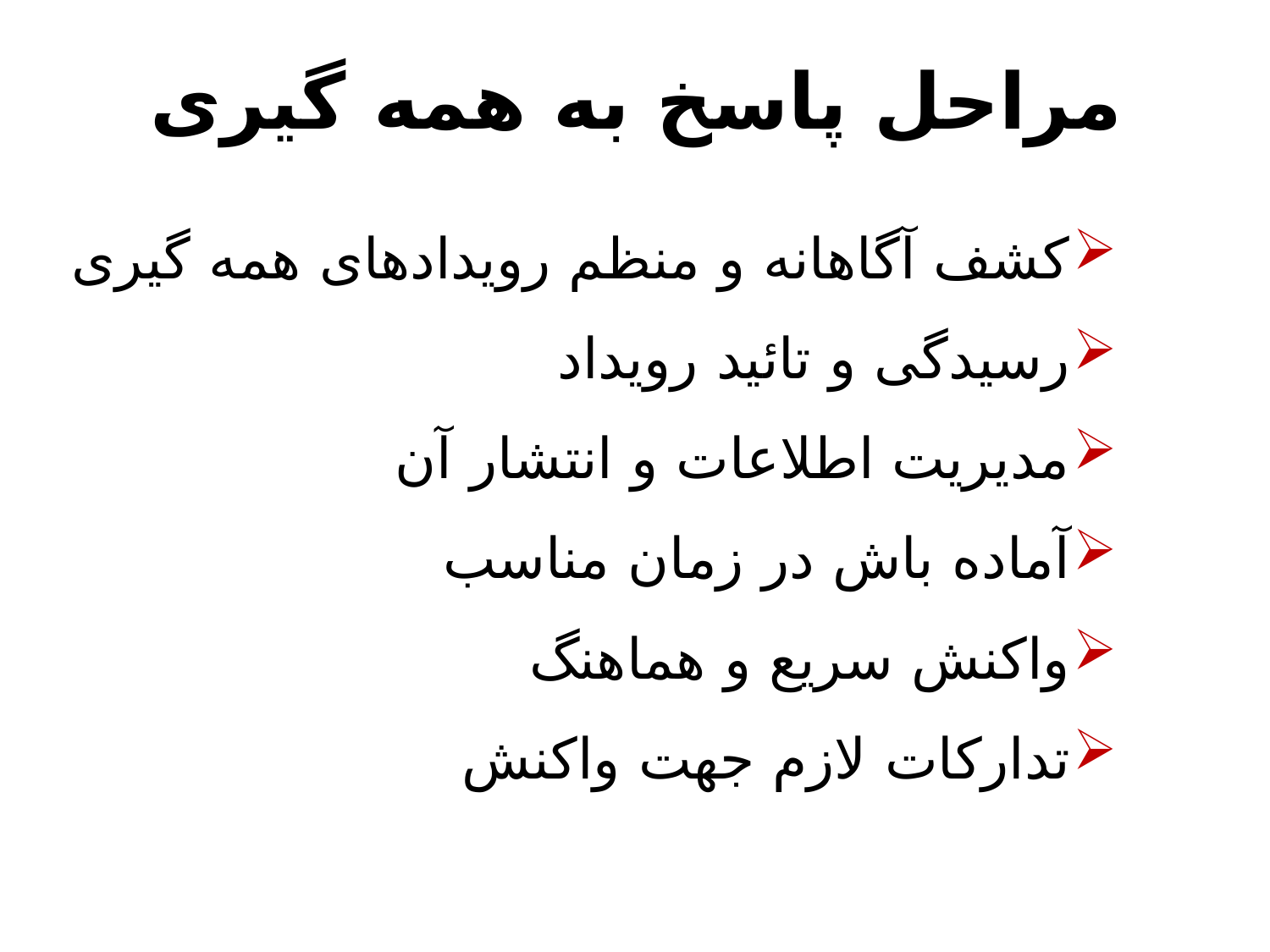

# مراحل پاسخ به همه گیری
کشف آگاهانه و منظم رویدادهای همه گیری
رسیدگی و تائید رویداد
مدیریت اطلاعات و انتشار آن
آماده باش در زمان مناسب
واکنش سریع و هماهنگ
تدارکات لازم جهت واکنش